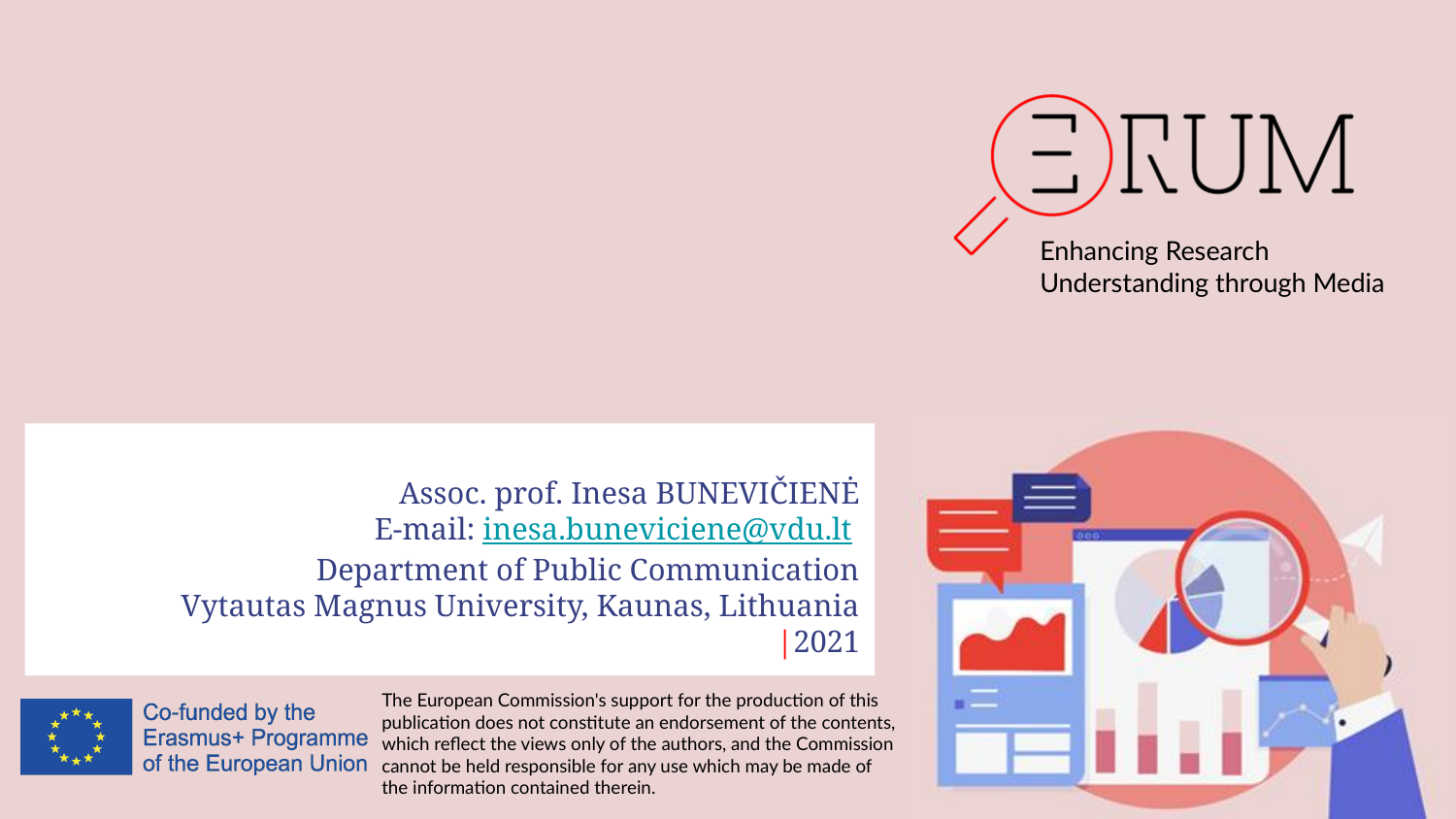

Assoc. prof. Inesa BUNEVIČIENĖ
E-mail: inesa.buneviciene@vdu.lt
Department of Public Communication
Vytautas Magnus University, Kaunas, Lithuania
|2021